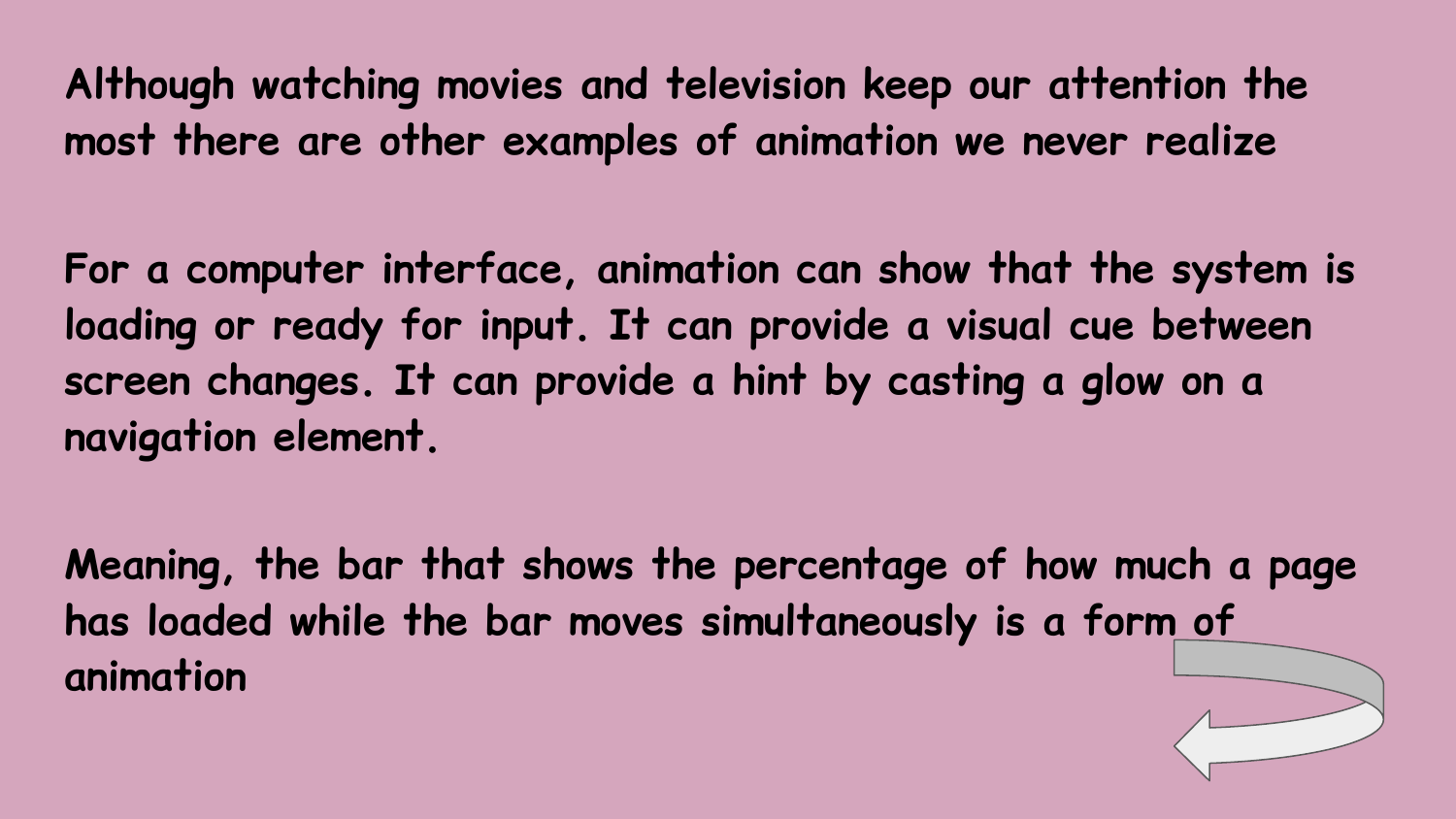

Although watching movies and television keep our attention the most there are other examples of animation we never realize
For a computer interface, animation can show that the system is loading or ready for input. It can provide a visual cue between screen changes. It can provide a hint by casting a glow on a navigation element.
Meaning, the bar that shows the percentage of how much a page has loaded while the bar moves simultaneously is a form of animation